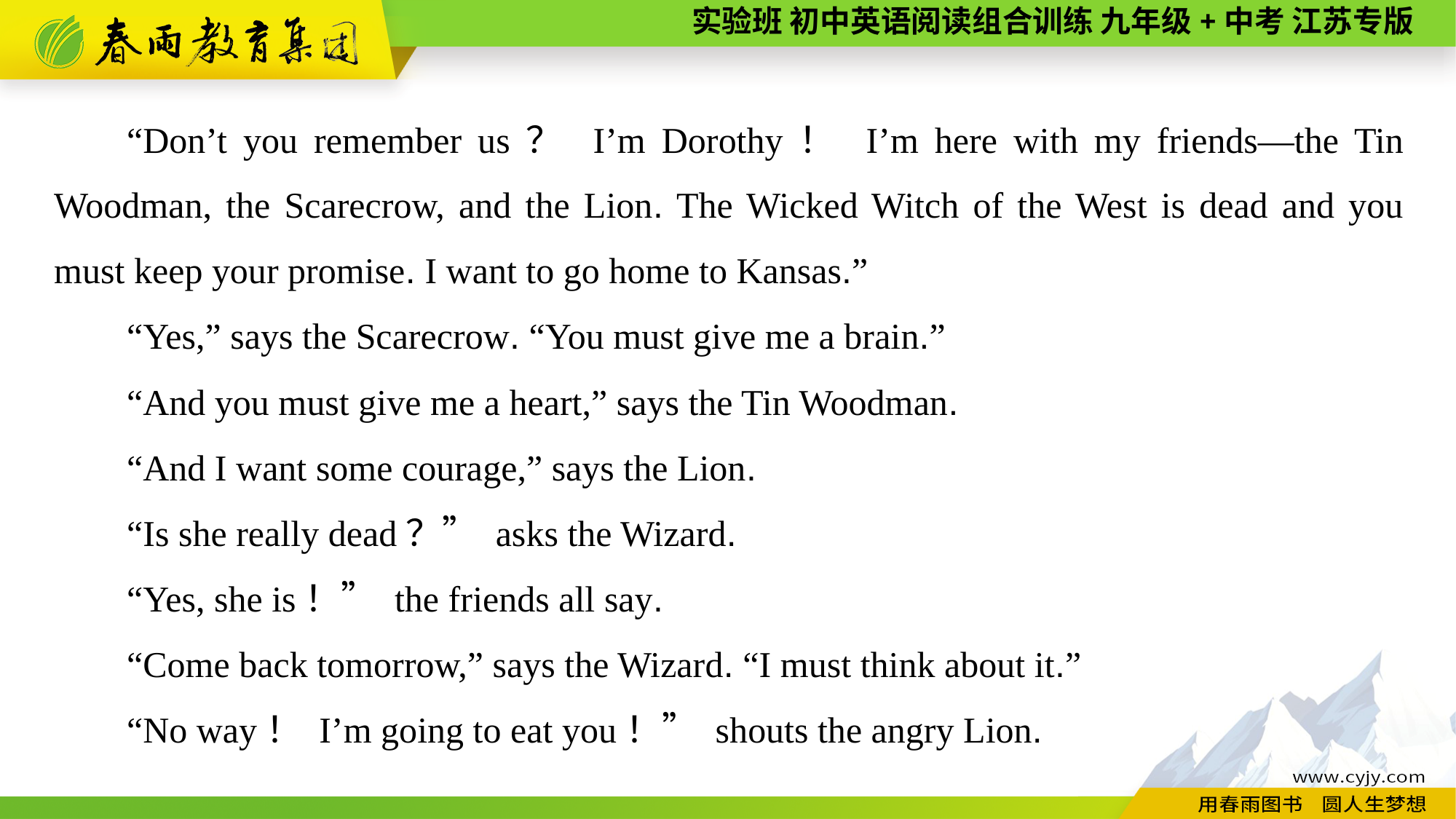

“Don’t you remember us？ I’m Dorothy！ I’m here with my friends—the Tin Woodman, the Scarecrow, and the Lion. The Wicked Witch of the West is dead and you must keep your promise. I want to go home to Kansas.”
“Yes,” says the Scarecrow. “You must give me a brain.”
“And you must give me a heart,” says the Tin Woodman.
“And I want some courage,” says the Lion.
“Is she really dead？” asks the Wizard.
“Yes, she is！” the friends all say.
“Come back tomorrow,” says the Wizard. “I must think about it.”
“No way！ I’m going to eat you！” shouts the angry Lion.